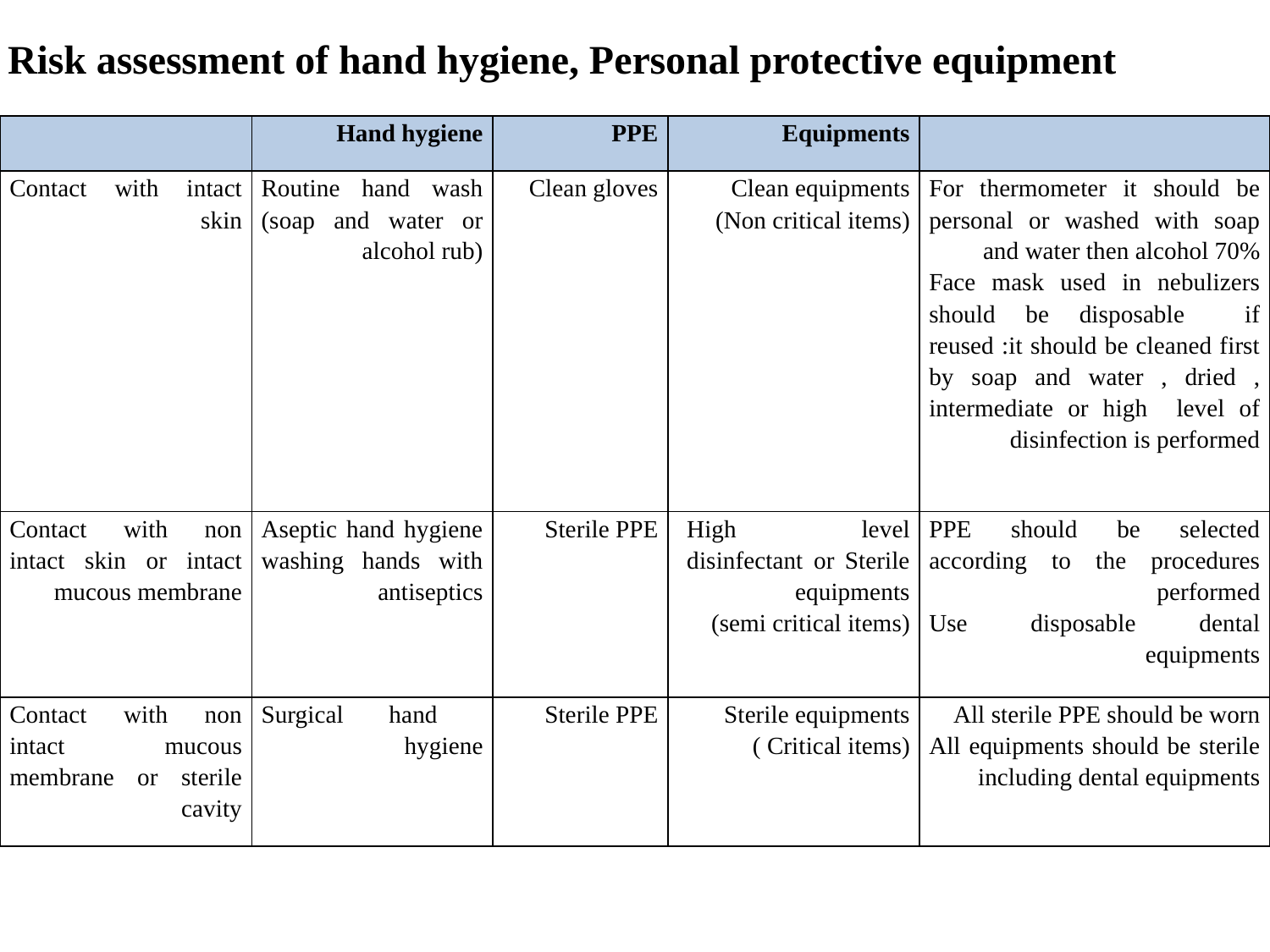

# Risk assessment of hand hygiene, Personal protective equipment
|  | Hand hygiene | PPE | Equipments |  |
| --- | --- | --- | --- | --- |
| Contact with intact skin | Routine hand wash (soap and water or alcohol rub) | Clean gloves | Clean equipments (Non critical items) | For thermometer it should be personal or washed with soap and water then alcohol 70% Face mask used in nebulizers should be disposable if reused :it should be cleaned first by soap and water , dried , intermediate or high level of disinfection is performed |
| Contact with non intact skin or intact mucous membrane | Aseptic hand hygiene washing hands with antiseptics | Sterile PPE | High level disinfectant or Sterile equipments (semi critical items) | PPE should be selected according to the procedures performed Use disposable dental equipments |
| Contact with non intact mucous membrane or sterile cavity | Surgical hand hygiene | Sterile PPE | Sterile equipments (Critical items ) | All sterile PPE should be worn All equipments should be sterile including dental equipments |